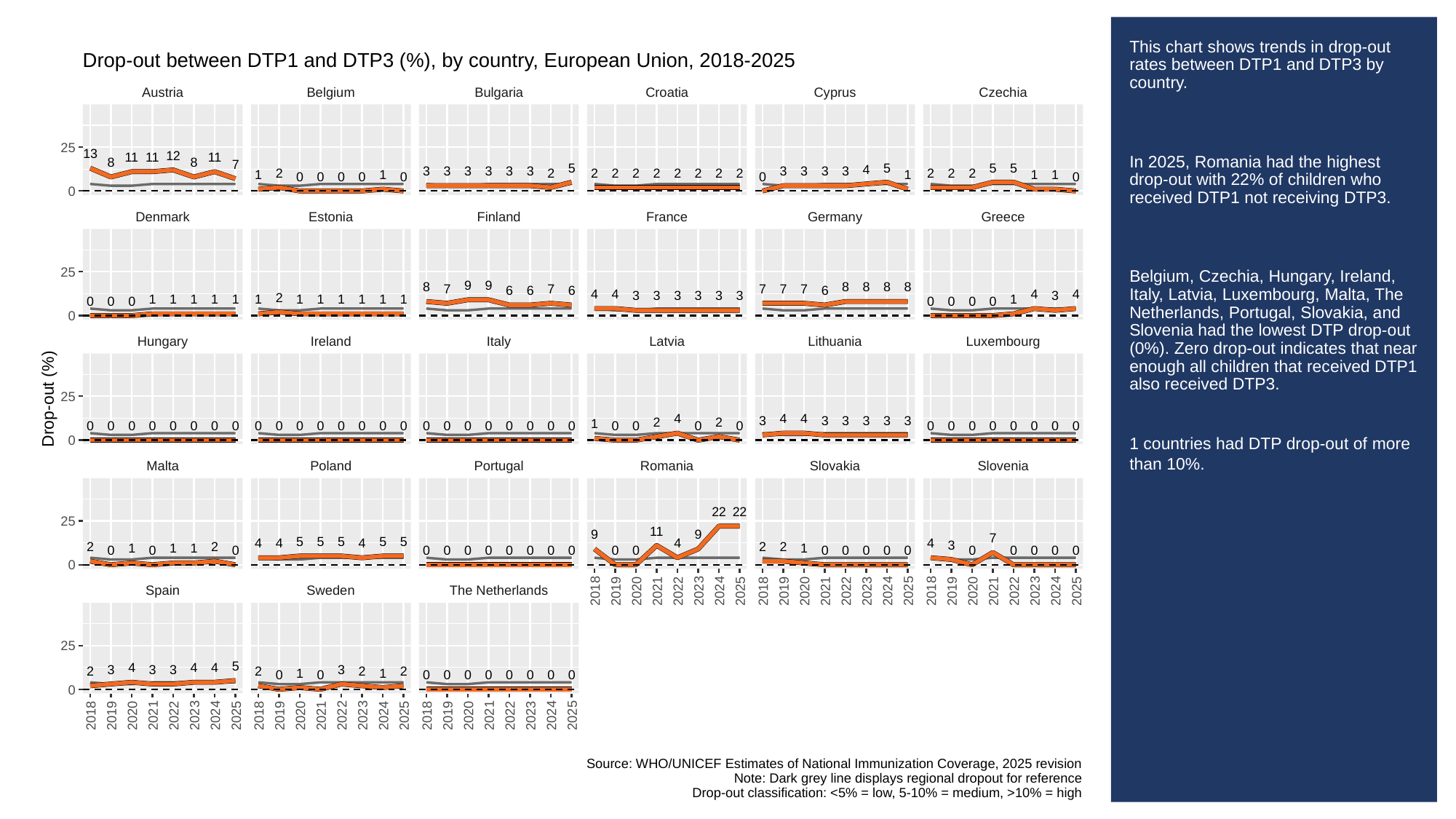

# This chart shows trends in drop-out rates between DTP1 and DTP3 by country.

In 2025, Romania had the highest drop-out with 22% of children who received DTP1 not receiving DTP3.

Belgium, Czechia, Hungary, Ireland, Italy, Latvia, Luxembourg, Malta, The Netherlands, Portugal, Slovakia, and Slovenia had the lowest DTP drop-out (0%). Zero drop-out indicates that near enough all children that received DTP1 also received DTP3.

1 countries had DTP drop-out of more than 10%.

Drop-out between DTP1 and DTP3 (%), by country, European Union, 2018-2025
Austria
Belgium
Bulgaria
Croatia
Cyprus
Czechia

25

13
12
11
11
11
8
8
7
5
5
5
5
4
3
3
3
3
3
3
3
3
3
3
2
2
2
2
2
2
2
2
2
2
2
2
2

1
1
1
1
1
0
0
0
0
0
0
0

0

Denmark
Estonia
Finland
France
Germany
Greece

25

9
9
8
8
8
8
8
7
7
7
7
7
6
6
6
6
4
4
4
4
3
3
3
3
3
3
3
2

1
1
1
1
1
1
1
1
1
1
1
1
1
0
0
0
0
0
0
0

0

Hungary
Ireland
Italy
Latvia
Lithuania
Luxembourg

25
Drop-out (%)

4
4
4
3
3
3
3
3
3
2
2

1
0
0
0
0
0
0
0
0
0
0
0
0
0
0
0
0
0
0
0
0
0
0
0
0
0
0
0
0
0
0
0
0
0
0
0
0

0

Malta
Poland
Portugal
Romania
Slovakia
Slovenia

22
22
25

11

9
9
7
5
5
5
5
5
4
4
4
4
4
3
2
2
2
2

1
1
1
1
0
0
0
0
0
0
0
0
0
0
0
0
0
0
0
0
0
0
0
0
0
0
0

0

Spain
Sweden
The Netherlands
2018
2019
2020
2021
2022
2023
2024
2025
2018
2019
2020
2021
2022
2023
2024
2025
2018
2019
2020
2021
2022
2023
2024
2025

25

5
4
4
4
3
3
3
3
2
2
2
2

1
1
0
0
0
0
0
0
0
0
0
0

0

2018
2019
2020
2021
2022
2023
2024
2025
2018
2019
2020
2021
2022
2023
2024
2025
2018
2019
2020
2021
2022
2023
2024
2025
Source: WHO/UNICEF Estimates of National Immunization Coverage, 2025 revision
Note: Dark grey line displays regional dropout for reference
Drop-out classification: <5% = low, 5-10% = medium, >10% = high